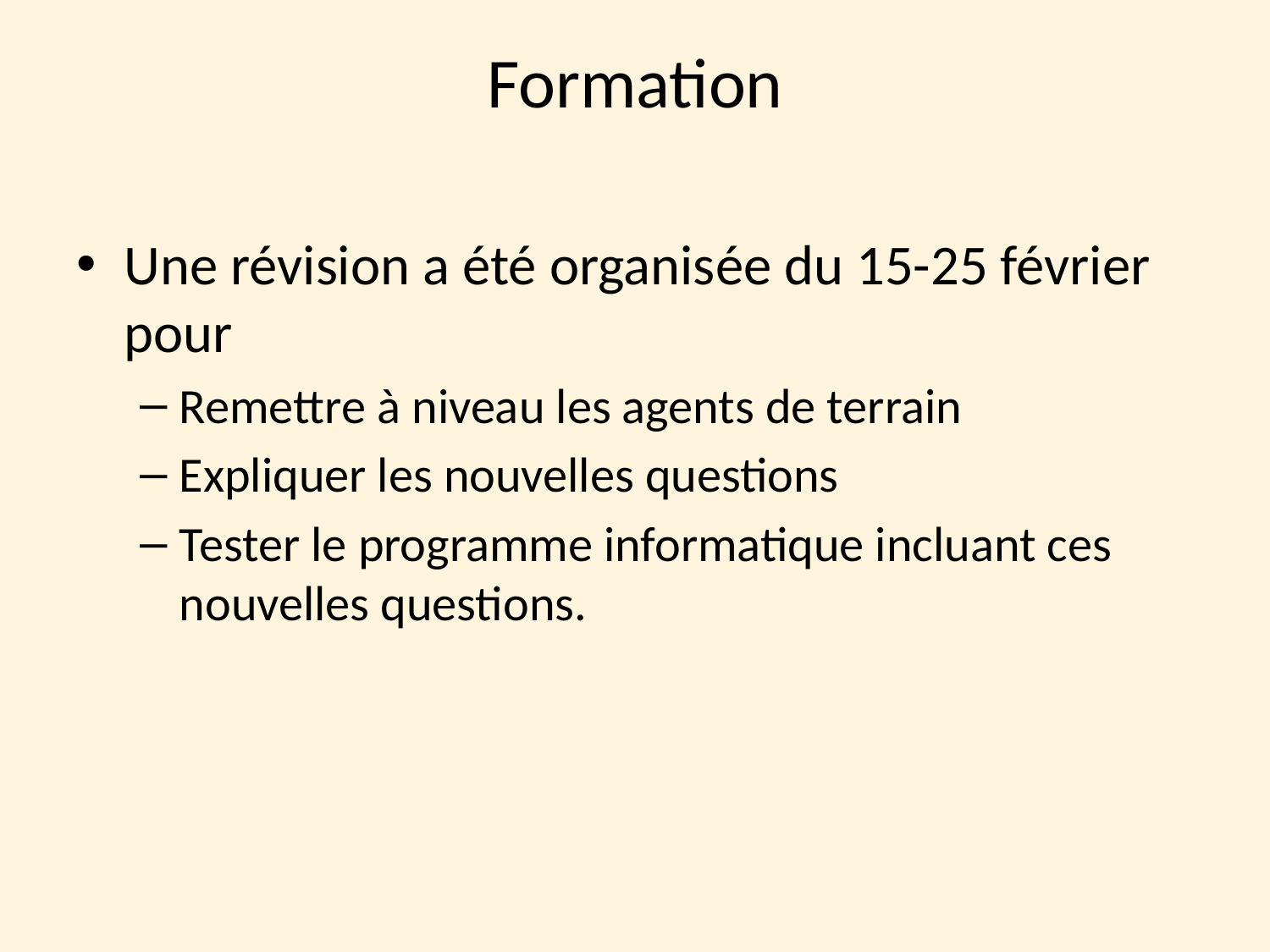

# Formation
Une révision a été organisée du 15-25 février pour
Remettre à niveau les agents de terrain
Expliquer les nouvelles questions
Tester le programme informatique incluant ces nouvelles questions.